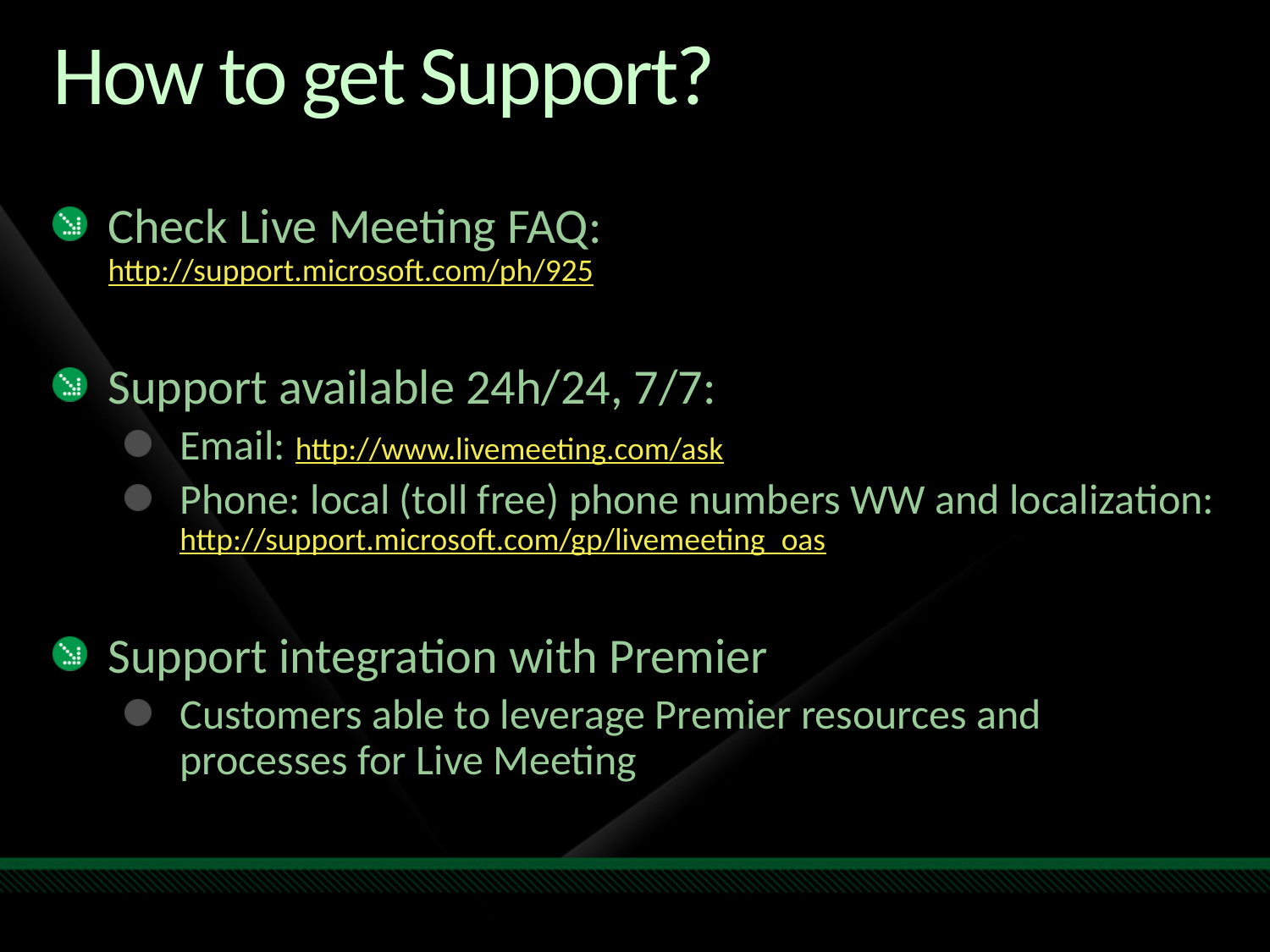

# How to get Support?
Check Live Meeting FAQ:
http://support.microsoft.com/ph/925

Support available 24h/24, 7/7:
Email: http://www.livemeeting.com/ask
Phone: local (toll free) phone numbers WW and localization: http://support.microsoft.com/gp/livemeeting_oas

Support integration with Premier
Customers able to leverage Premier resources and processes for Live Meeting